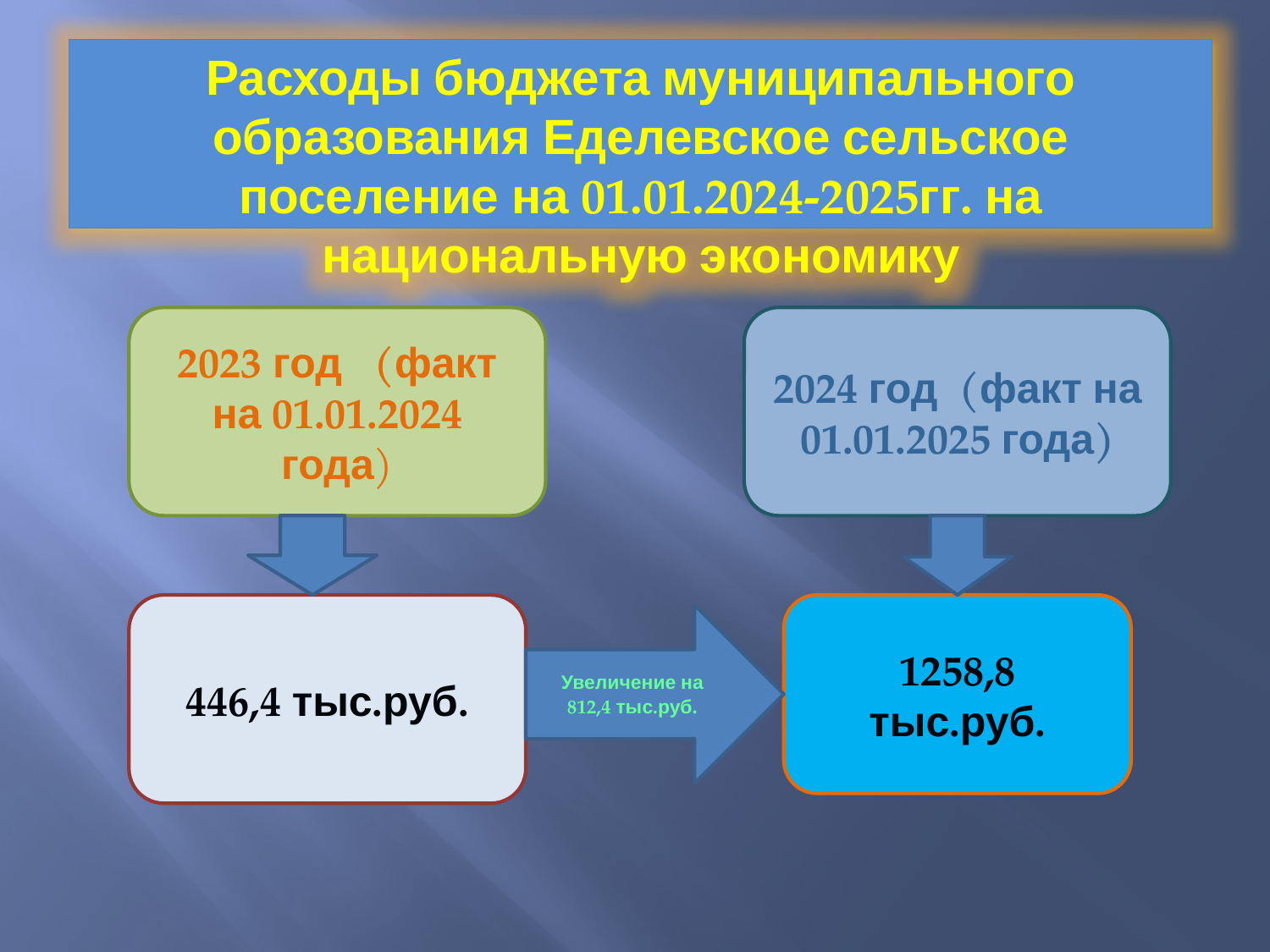

Расходы бюджета муниципального образования Еделевское сельское поселение на 01.01.2024-2025гг. на национальную экономику
2023 год   (факт на 01.01.2024 года)
2024 год  (факт на 01.01.2025 года)

446,4 тыс.руб.
1258,8 тыс.руб.
Увеличение на 812,4 тыс.руб.